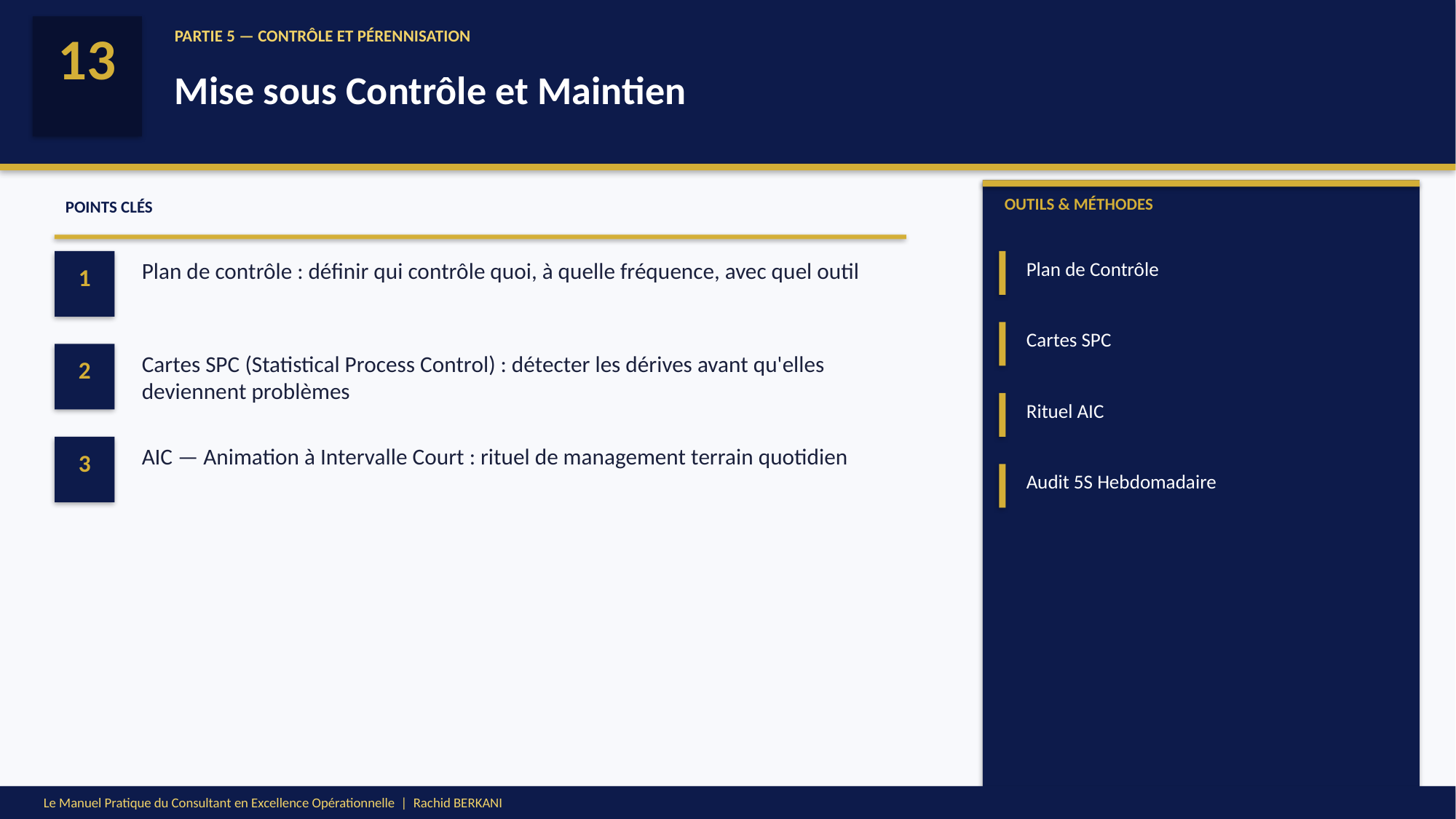

13
PARTIE 5 — CONTRÔLE ET PÉRENNISATION
Mise sous Contrôle et Maintien

OUTILS & MÉTHODES
POINTS CLÉS

Plan de contrôle : définir qui contrôle quoi, à quelle fréquence, avec quel outil

Plan de Contrôle
1

Cartes SPC

Cartes SPC (Statistical Process Control) : détecter les dérives avant qu'elles deviennent problèmes
2

Rituel AIC

AIC — Animation à Intervalle Court : rituel de management terrain quotidien
3

Audit 5S Hebdomadaire

Le Manuel Pratique du Consultant en Excellence Opérationnelle  |  Rachid BERKANI